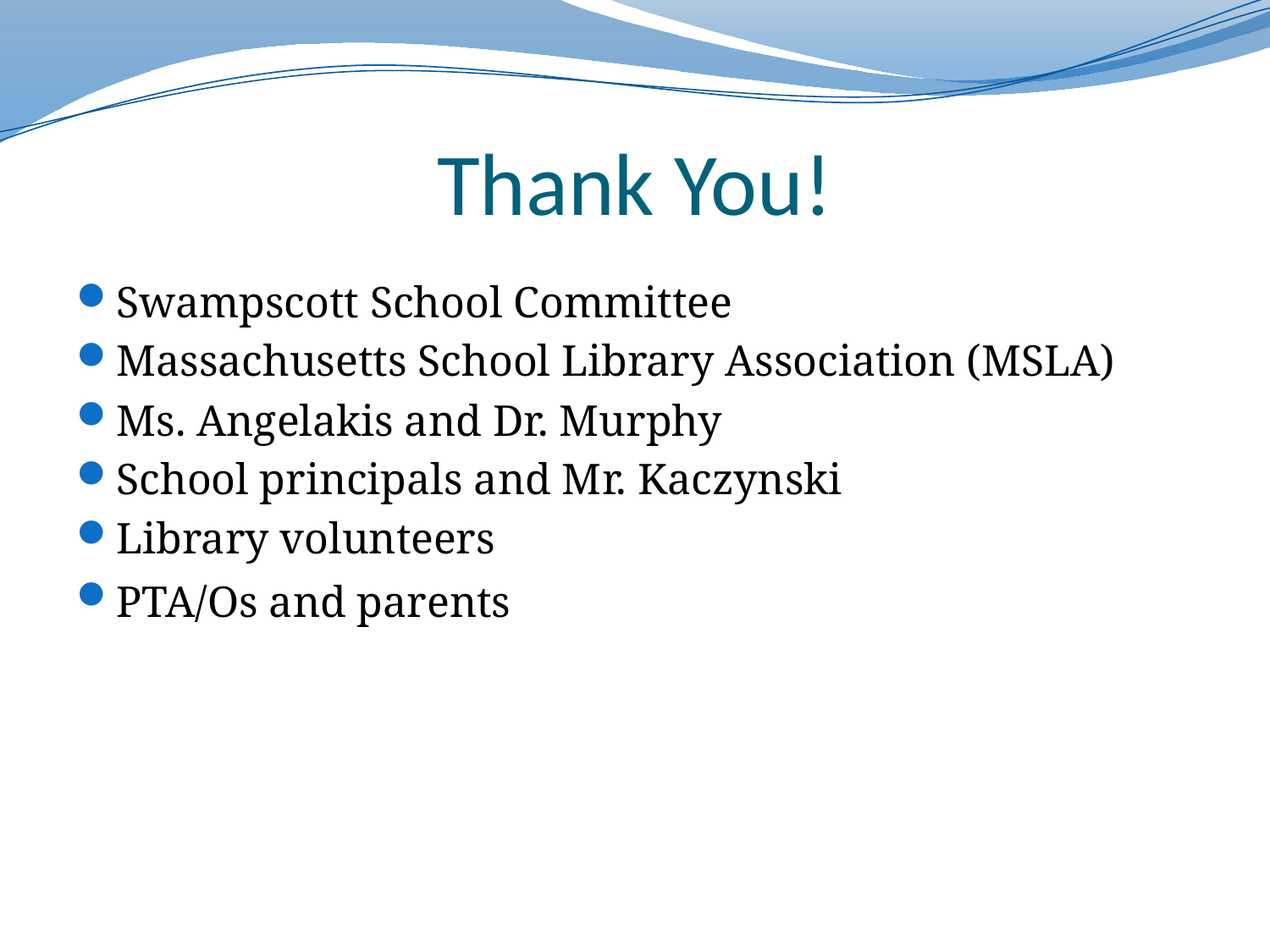

# Thank You!
Swampscott School Committee
Massachusetts School Library Association (MSLA)
Ms. Angelakis and Dr. Murphy
School principals and Mr. Kaczynski
Library volunteers
PTA/Os and parents